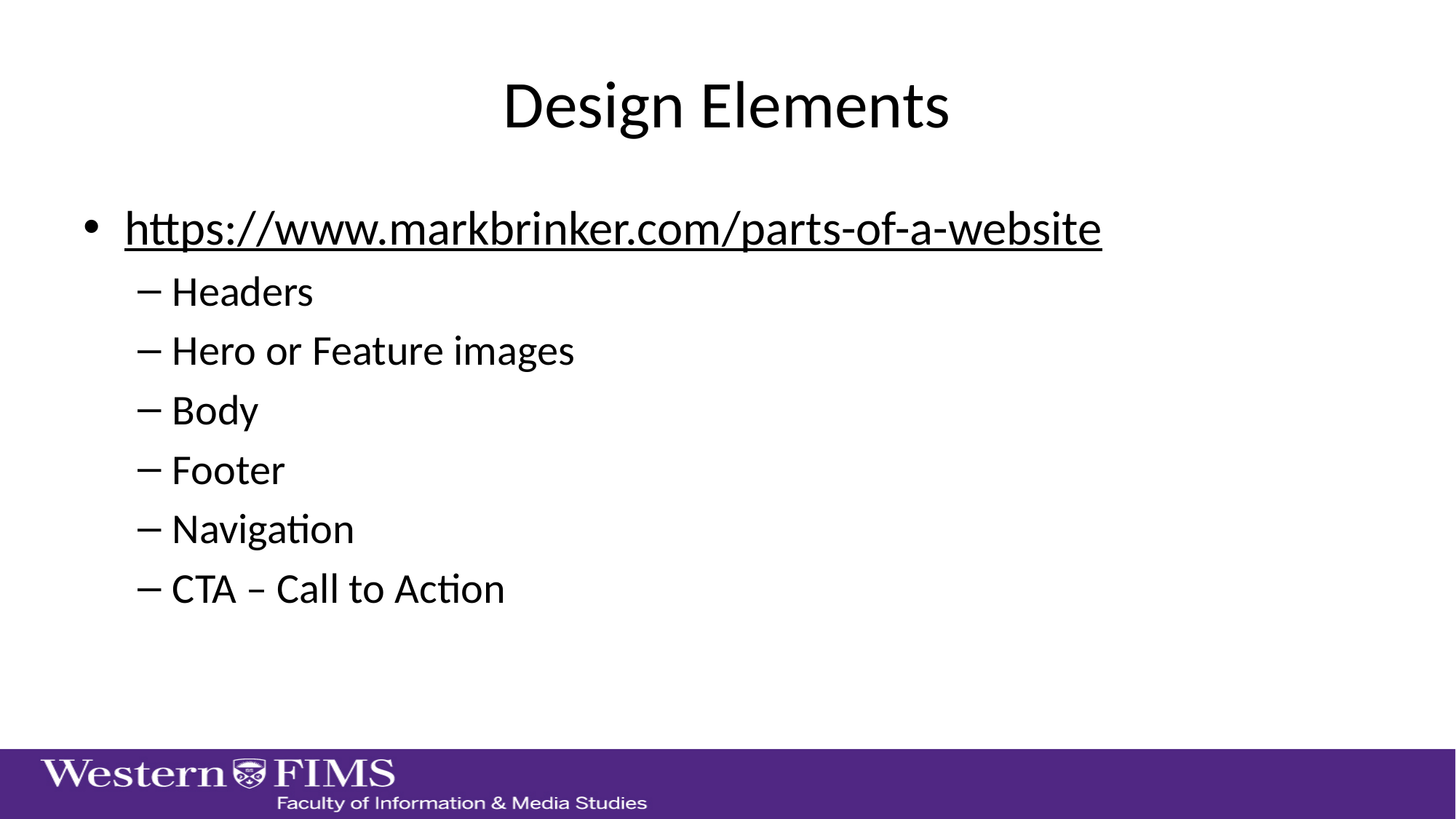

# Design Elements
https://www.markbrinker.com/parts-of-a-website
Headers
Hero or Feature images
Body
Footer
Navigation
CTA – Call to Action